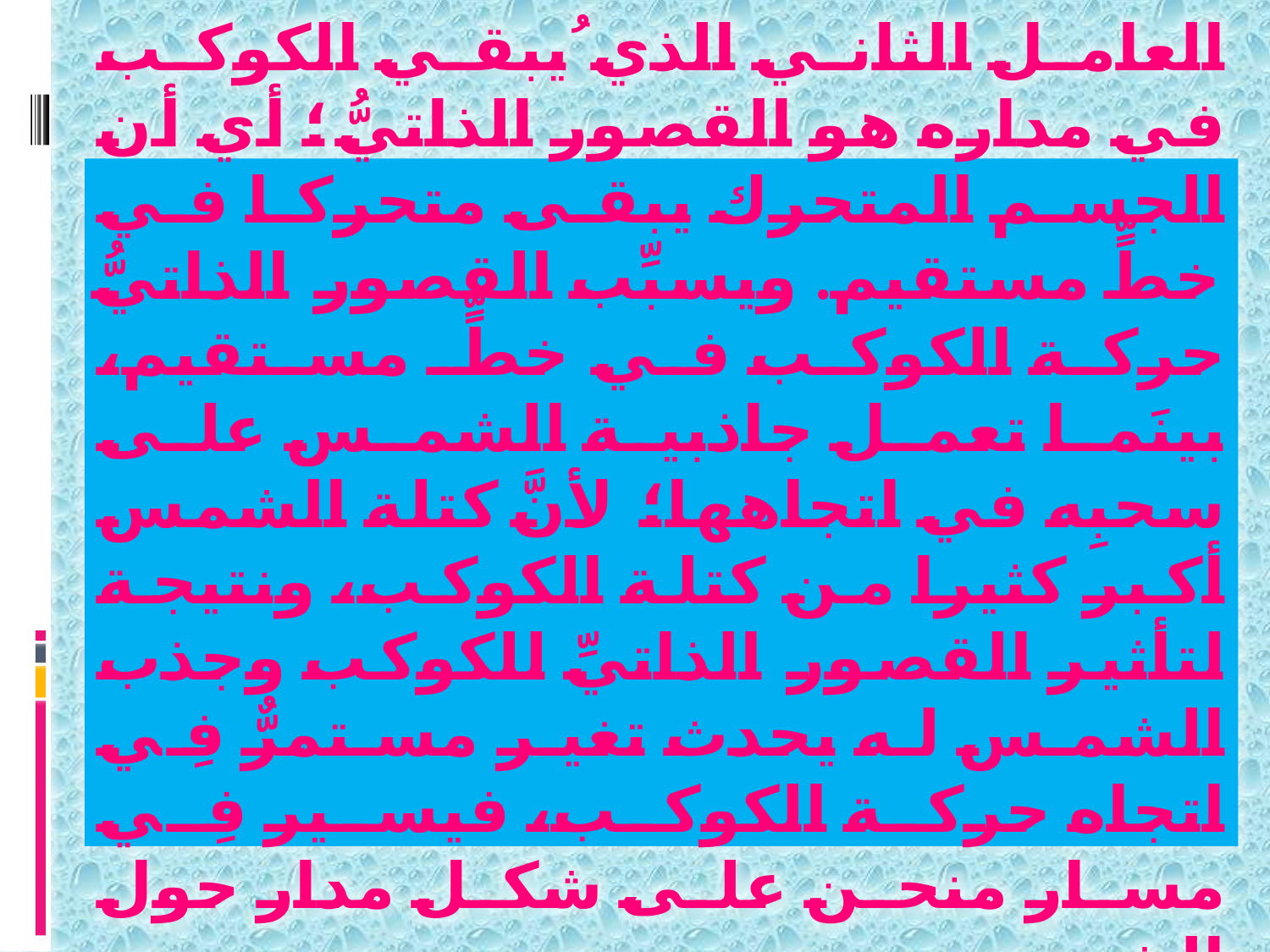

العامل الثاني الذي ُيبقي الكوكب في مداره هو القصور الذاتيُّ؛ أي أن الجسم المتحرك يبقى متحركا في خطٍّ مستقيم. ويسبِّب القصور الذاتيُّ حركة الكوكب في خطٍّ مستقيم، بينَما تعمل جاذبية الشمس على سحبِه في اتجاهها؛ لأنَّ كتلة الشمس أكبر كثيرا من كتلة الكوكب، ونتيجة لتأثير القصور الذاتيِّ للكوكب وجذب الشمس له يحدث تغير مستمرٌّ فِي اتجاه حركة الكوكب، فيسير فِي مسار منحن على شكل مدار حول الشمس.